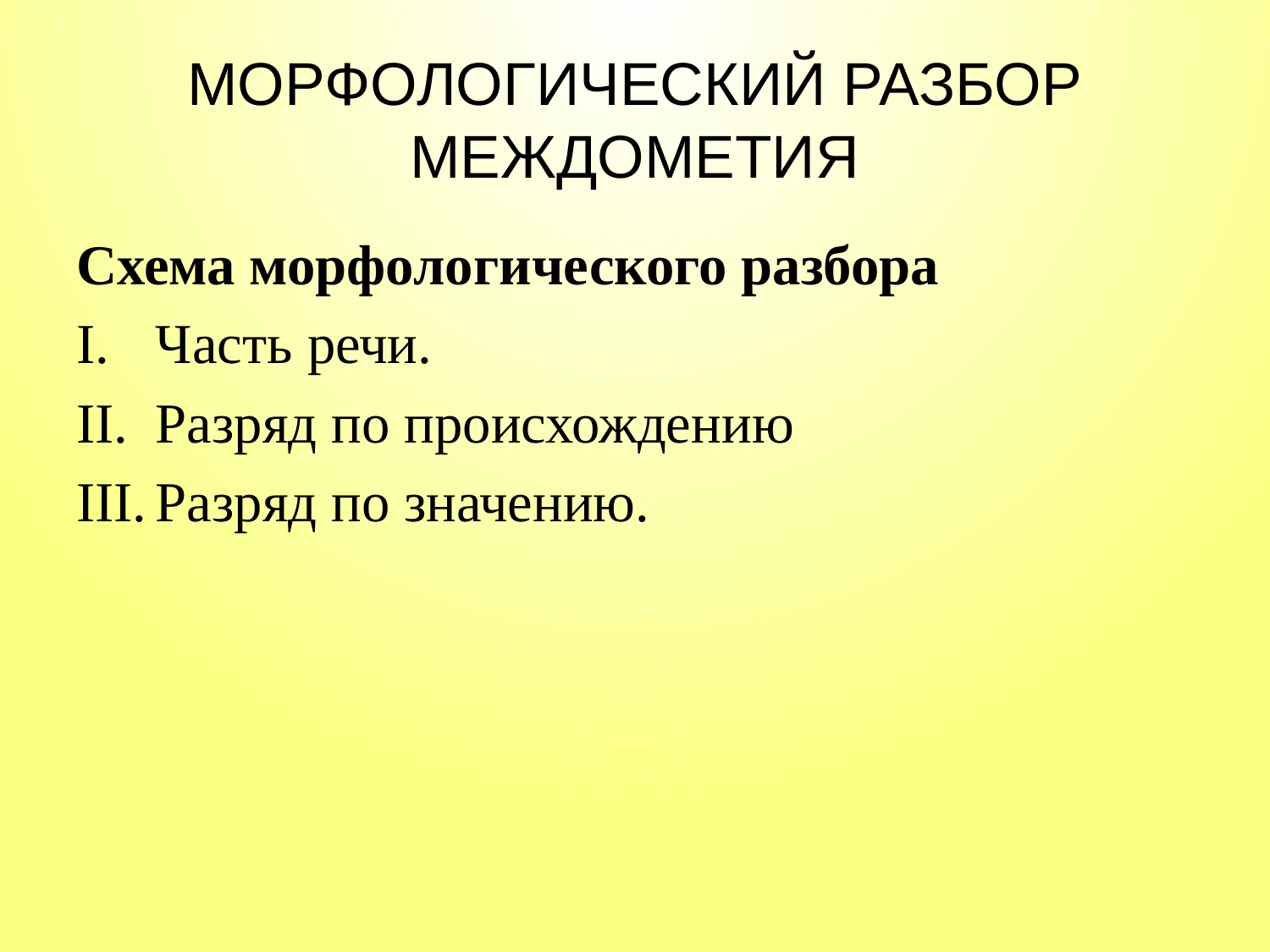

# МОРФОЛОГИЧЕСКИЙ РАЗБОР МЕЖДОМЕТИЯ
Схема морфологического разбора
Часть речи.
Разряд по происхождению
Разряд по значению.